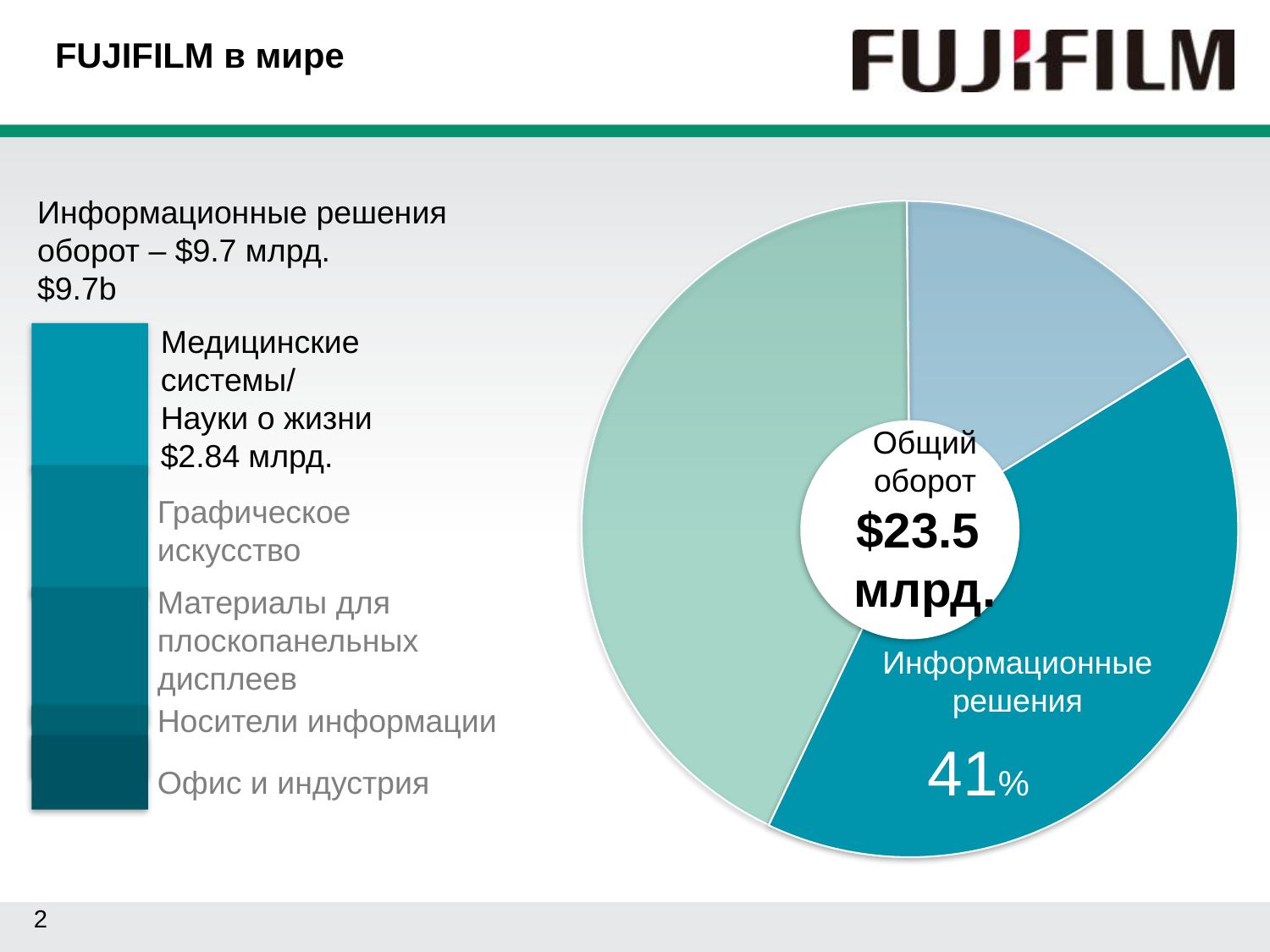

# FUJIFILM в мире
Информационные решения оборот – $9.7 млрд.
$9.7b

Медицинские системы/
Науки о жизни
$2.84 млрд.

Общий
оборот
$23.5
млрд.

Графическое искусство
Материалы для плоскопанельных дисплеев
Информационные решения
Носители информации
41%
Офис и индустрия
2